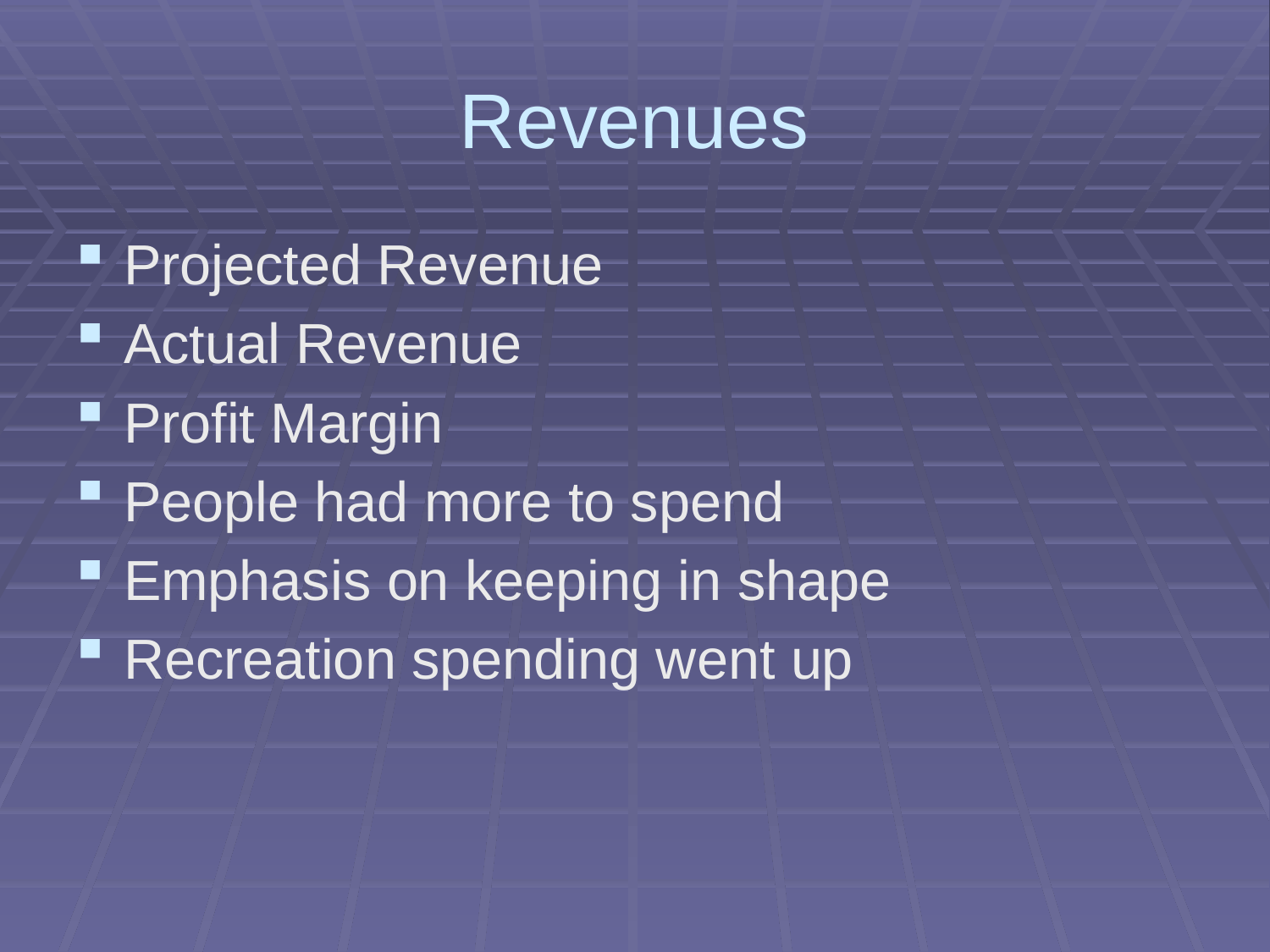

# Revenues
Projected Revenue
Actual Revenue
Profit Margin
People had more to spend
Emphasis on keeping in shape
Recreation spending went up